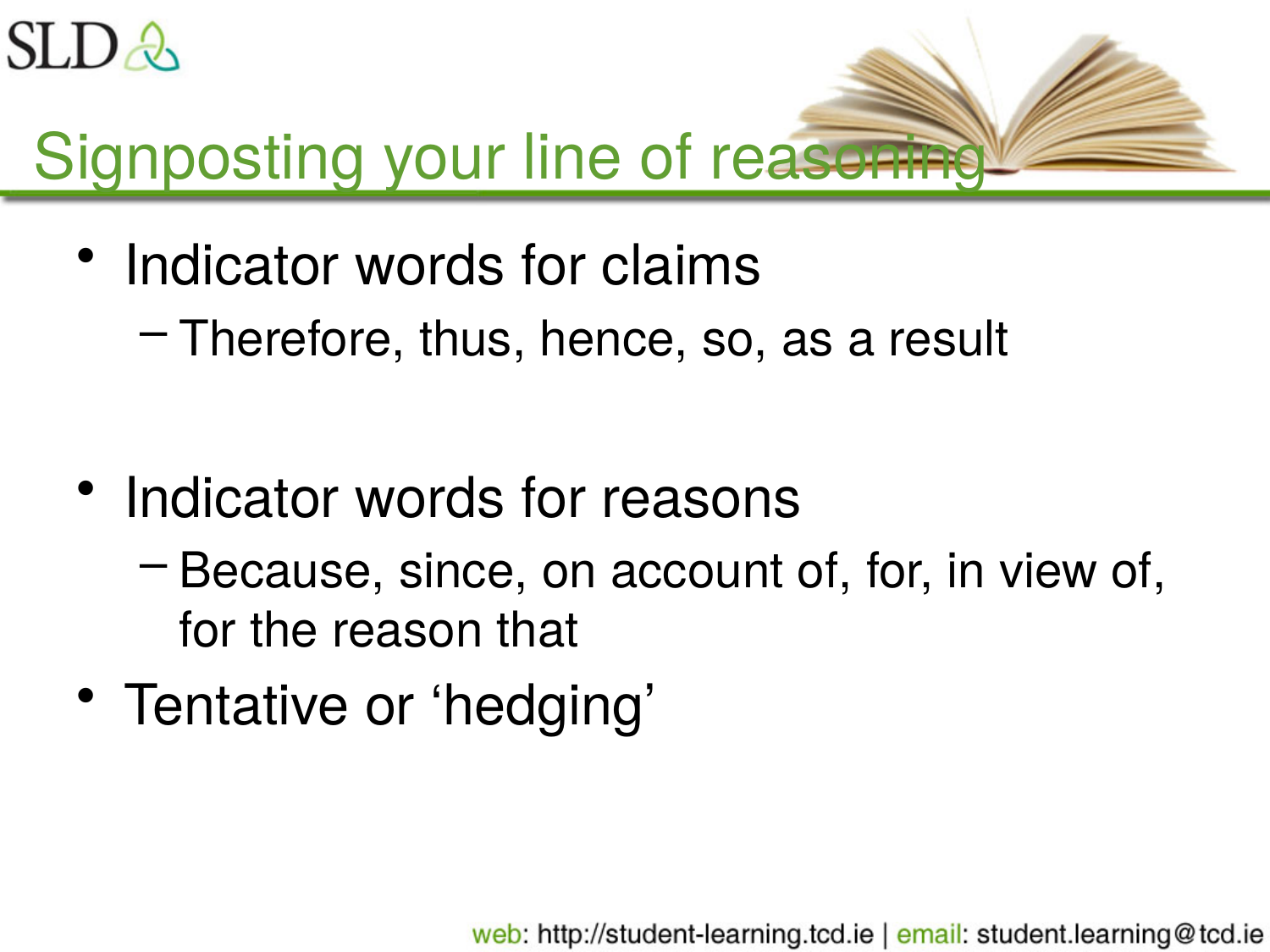

# Signposting your line of reasoning
Indicator words for claims
Therefore, thus, hence, so, as a result

Indicator words for reasons
Because, since, on account of, for, in view of, for the reason that
Tentative or ‘hedging’